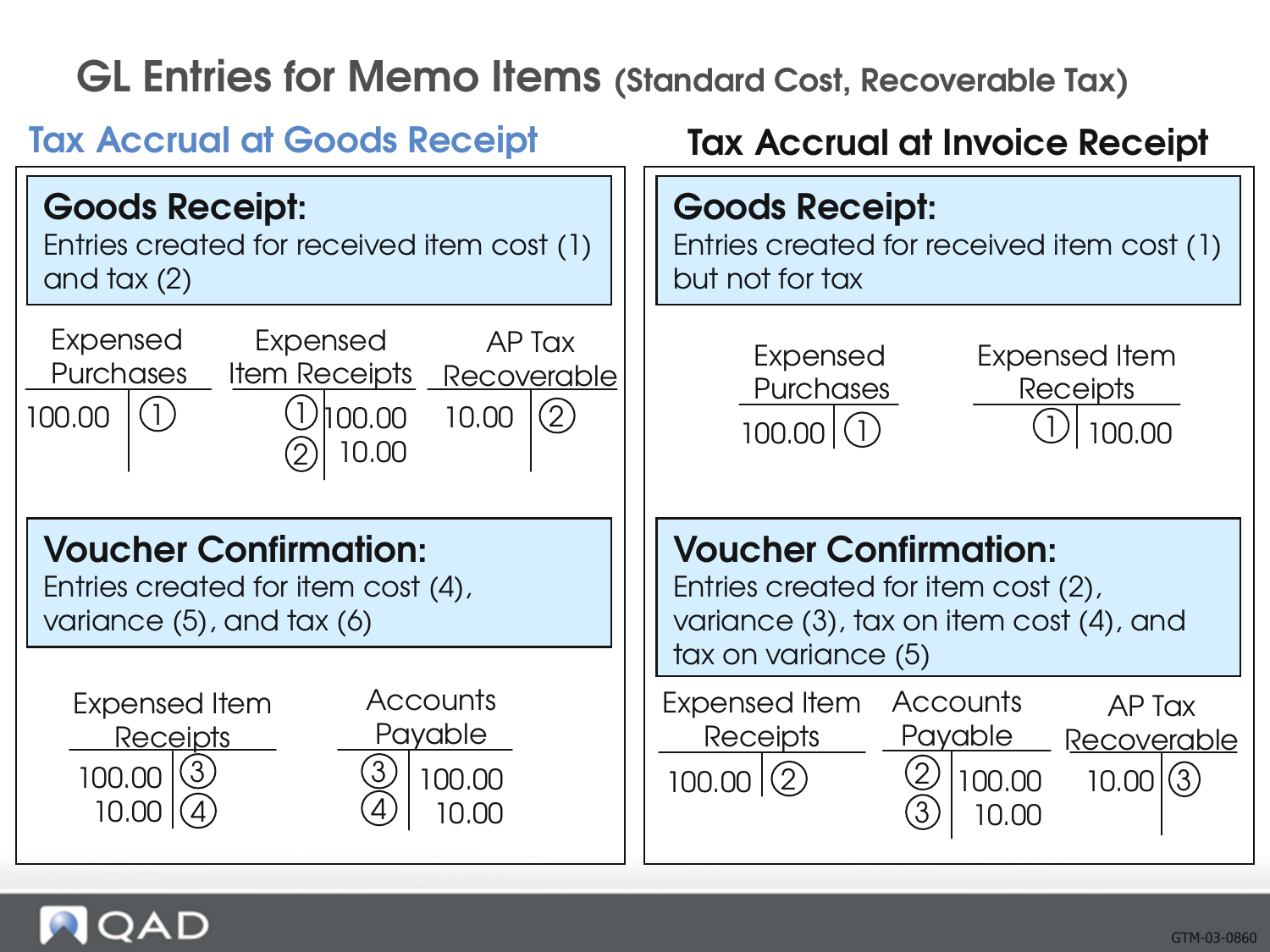

# GL Entries for Memo Items (Standard Cost, Recoverable Tax)
Tax Accrual at Goods Receipt
Tax Accrual at Invoice Receipt

Goods Receipt:
Entries created for received item cost (1) and tax (2)
Goods Receipt:
Entries created for received item cost (1) but not for tax
Expensed Purchases
Expensed Item Receipts

100.00
10.00
1
2
AP Tax
Recoverable

10.00
2
Expensed Purchases

100.00
1
Expensed Item Receipts

100.00
1

100.00
1
Voucher Confirmation:
Entries created for item cost (4), variance (5), and tax (6)
Voucher Confirmation:
Entries created for item cost (2), variance (3), tax on item cost (4), and tax on variance (5)
Accounts
Payable
Accounts
Payable
Expensed Item Receipts

100.00
2
Expensed Item Receipts

100.00
10.00
3
4
AP Tax
Recoverable

100.00
10.00
3
10.00
100.00
10.00
2
3
4
3
GTM-03-0860